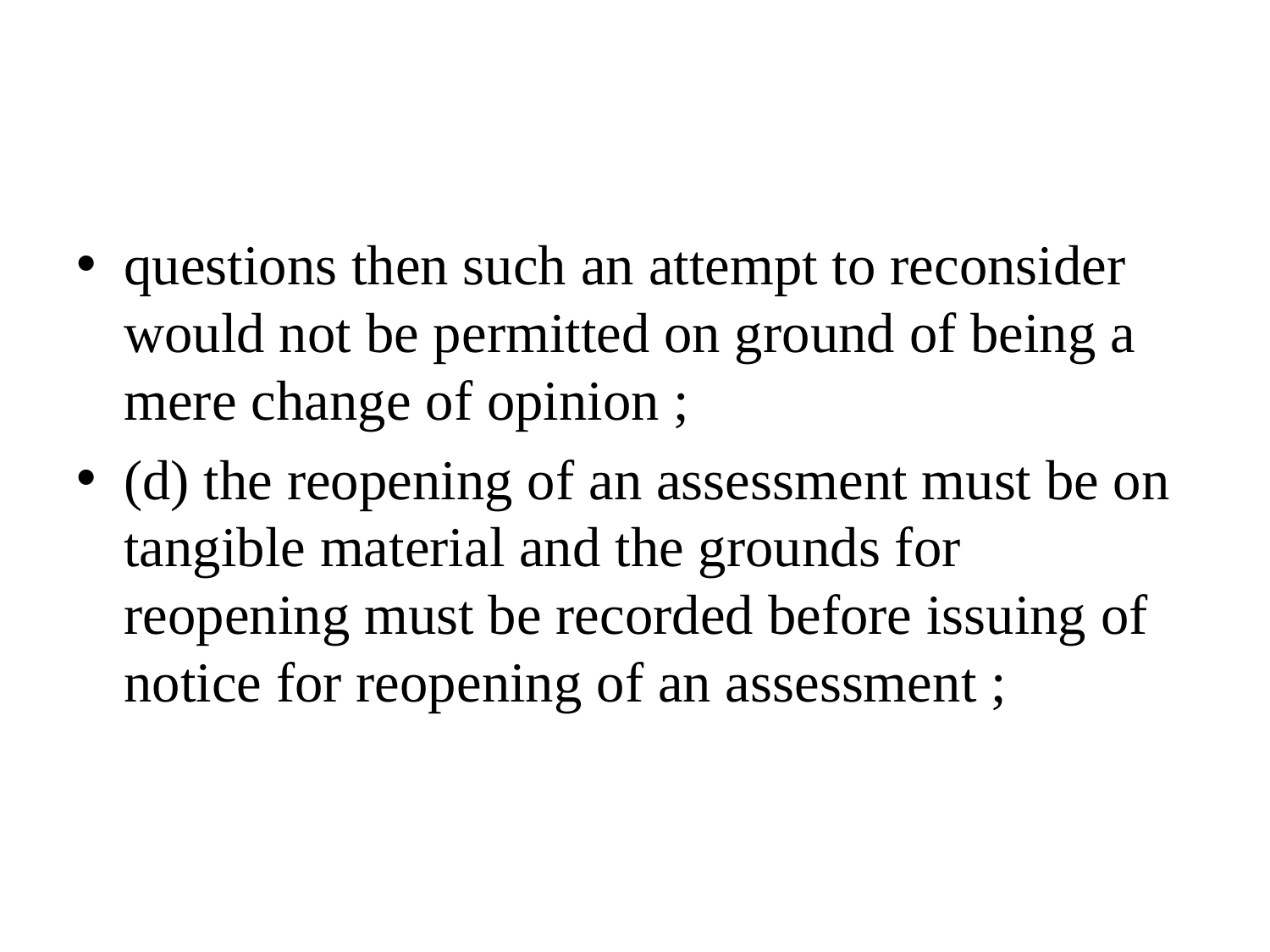

#
questions then such an attempt to reconsider would not be permitted on ground of being a mere change of opinion ;
(d) the reopening of an assessment must be on tangible material and the grounds for reopening must be recorded before issuing of notice for reopening of an assessment ;